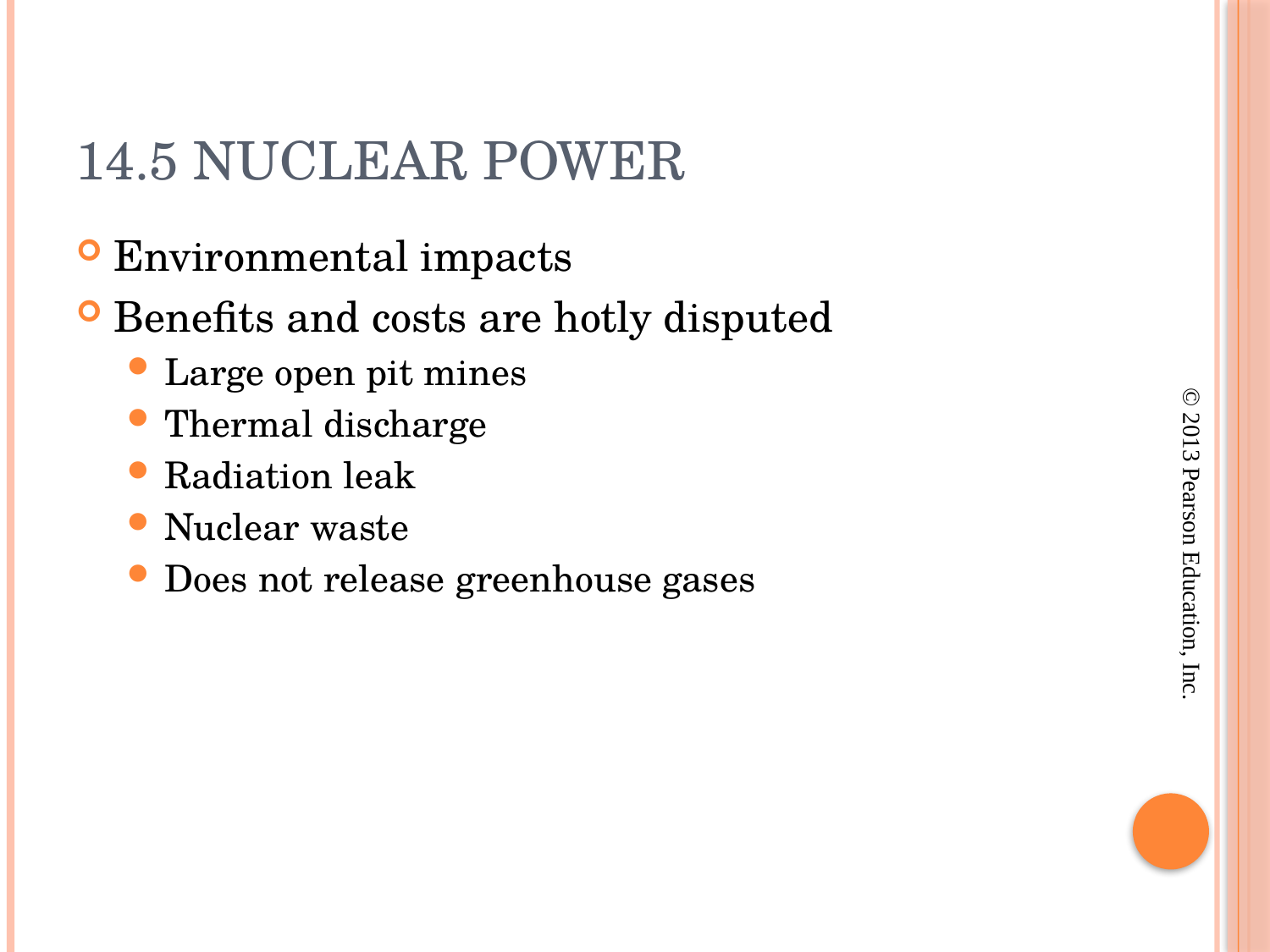

# 14.5 Nuclear Power
Environmental impacts
Benefits and costs are hotly disputed
Large open pit mines
Thermal discharge
Radiation leak
Nuclear waste
Does not release greenhouse gases
© 2013 Pearson Education, Inc.